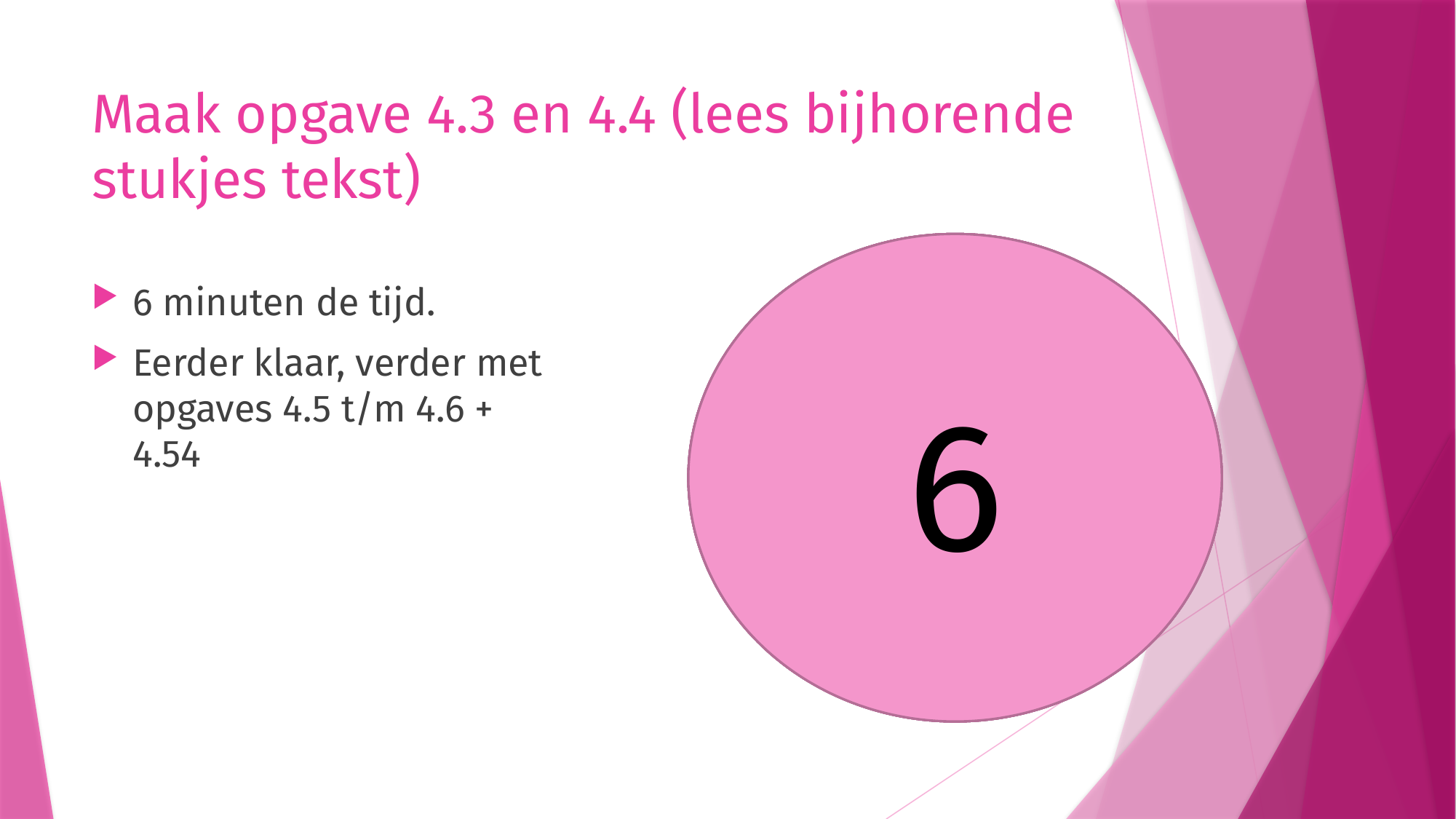

# Maak opgave 4.3 en 4.4 (lees bijhorende stukjes tekst)
5
6
4
3
1
2
6 minuten de tijd.
Eerder klaar, verder met opgaves 4.5 t/m 4.6 + 4.54